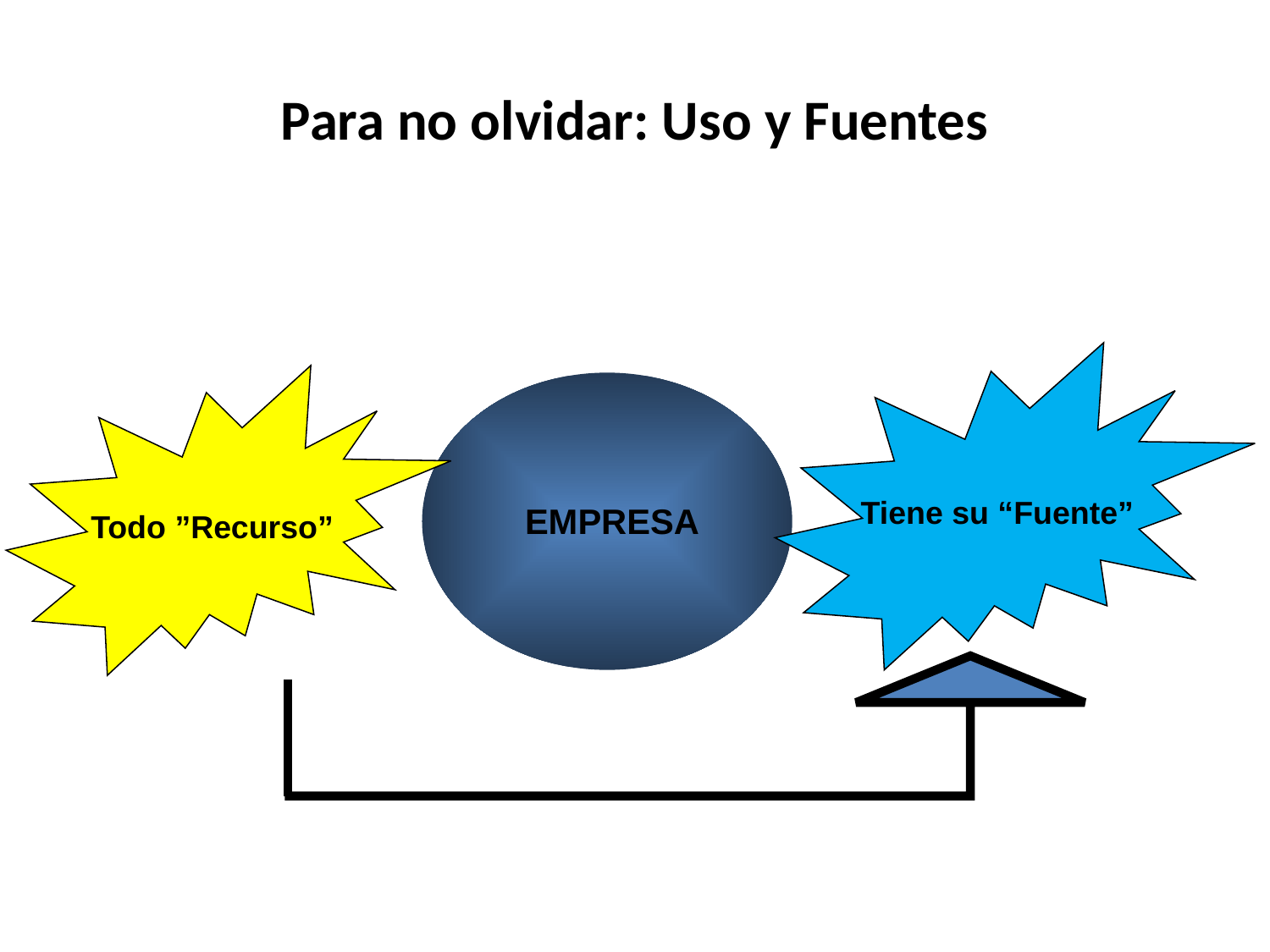

# Para no olvidar: Uso y Fuentes
Tiene su “Fuente”
Todo ”Recurso”

EMPRESA